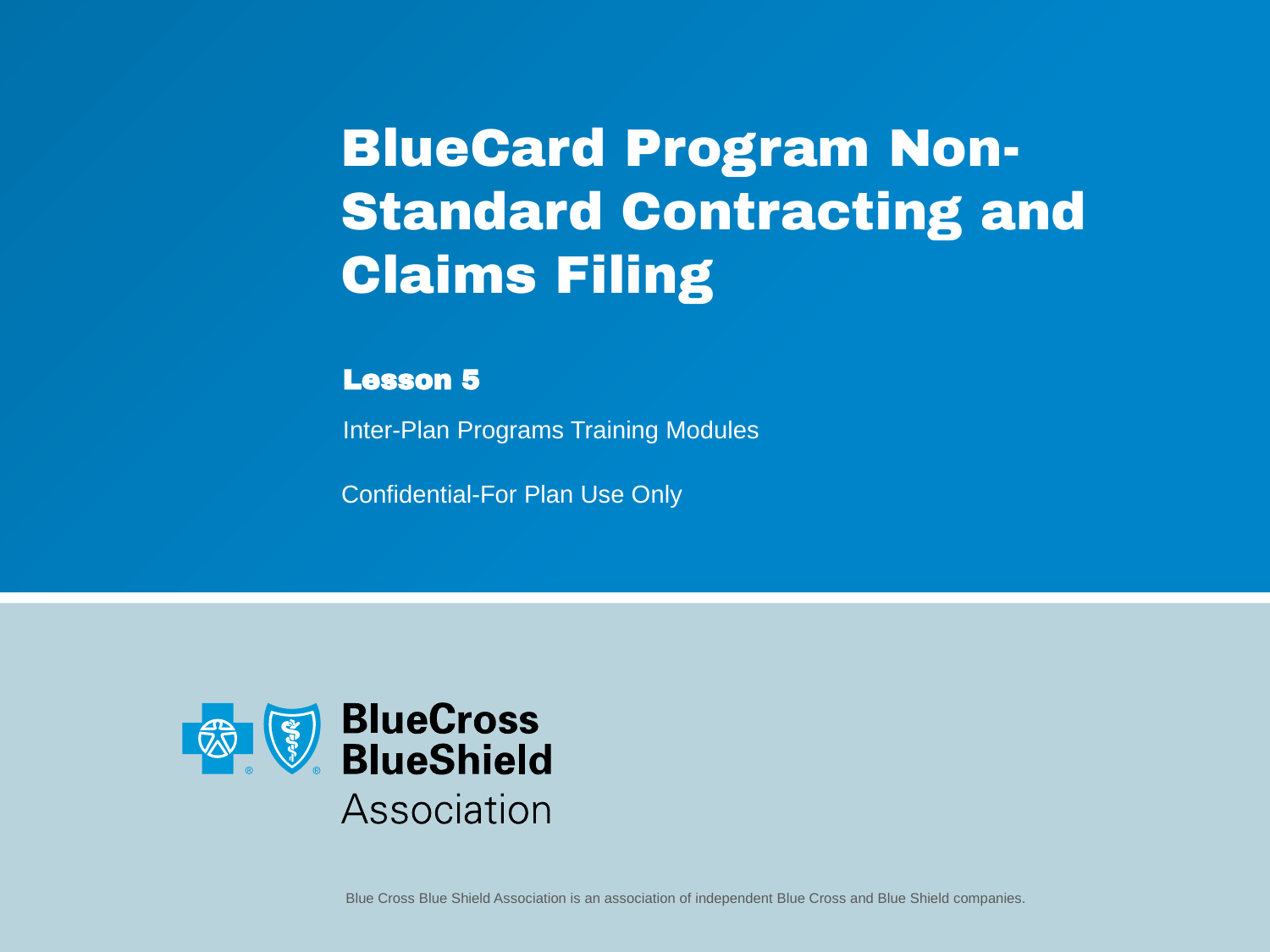

# BlueCard Program Non-Standard Contracting and Claims Filing
Lesson 5
Inter-Plan Programs Training Modules
Confidential-For Plan Use Only